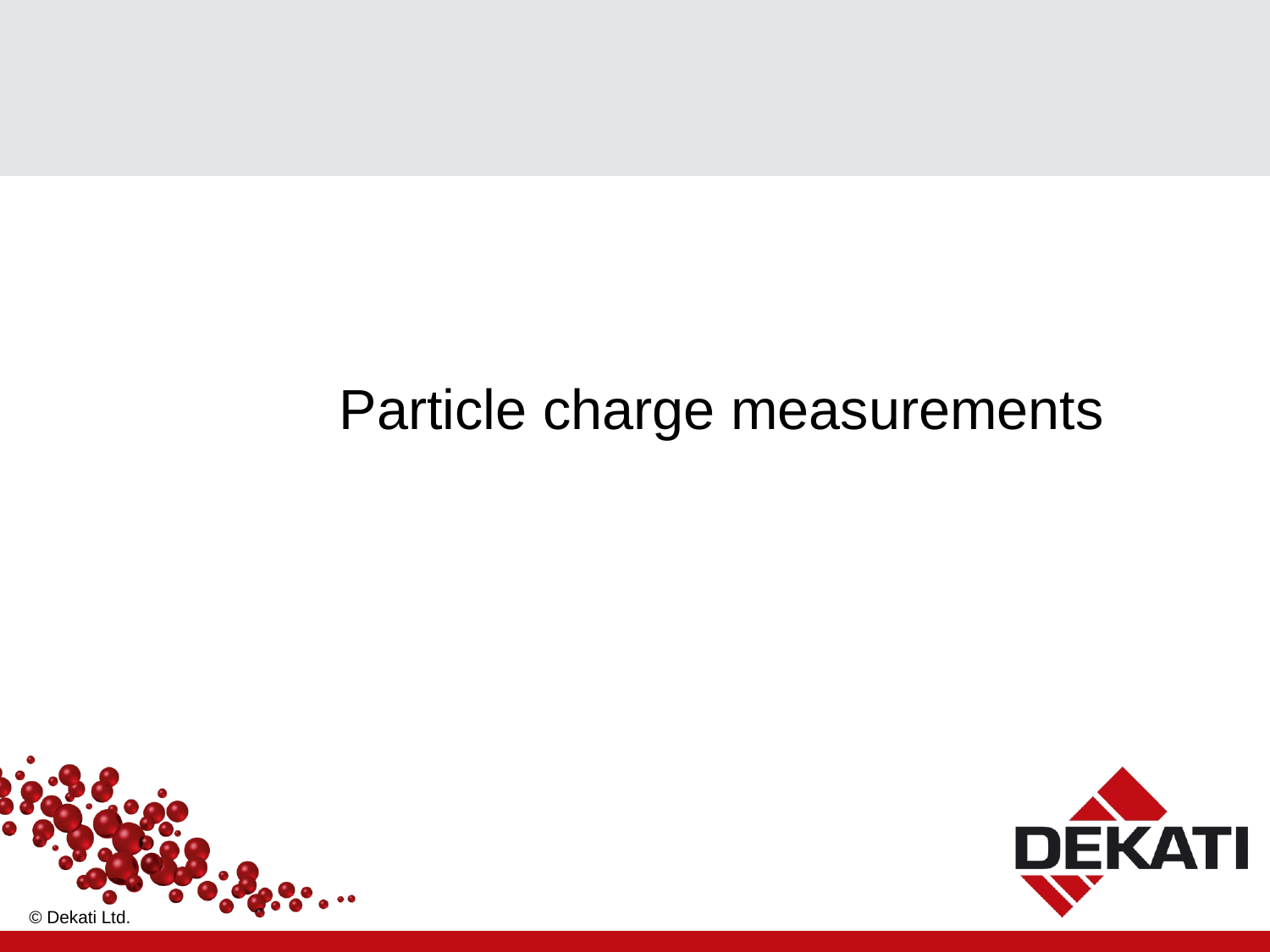

# Particle charge measurements
© Dekati Ltd.